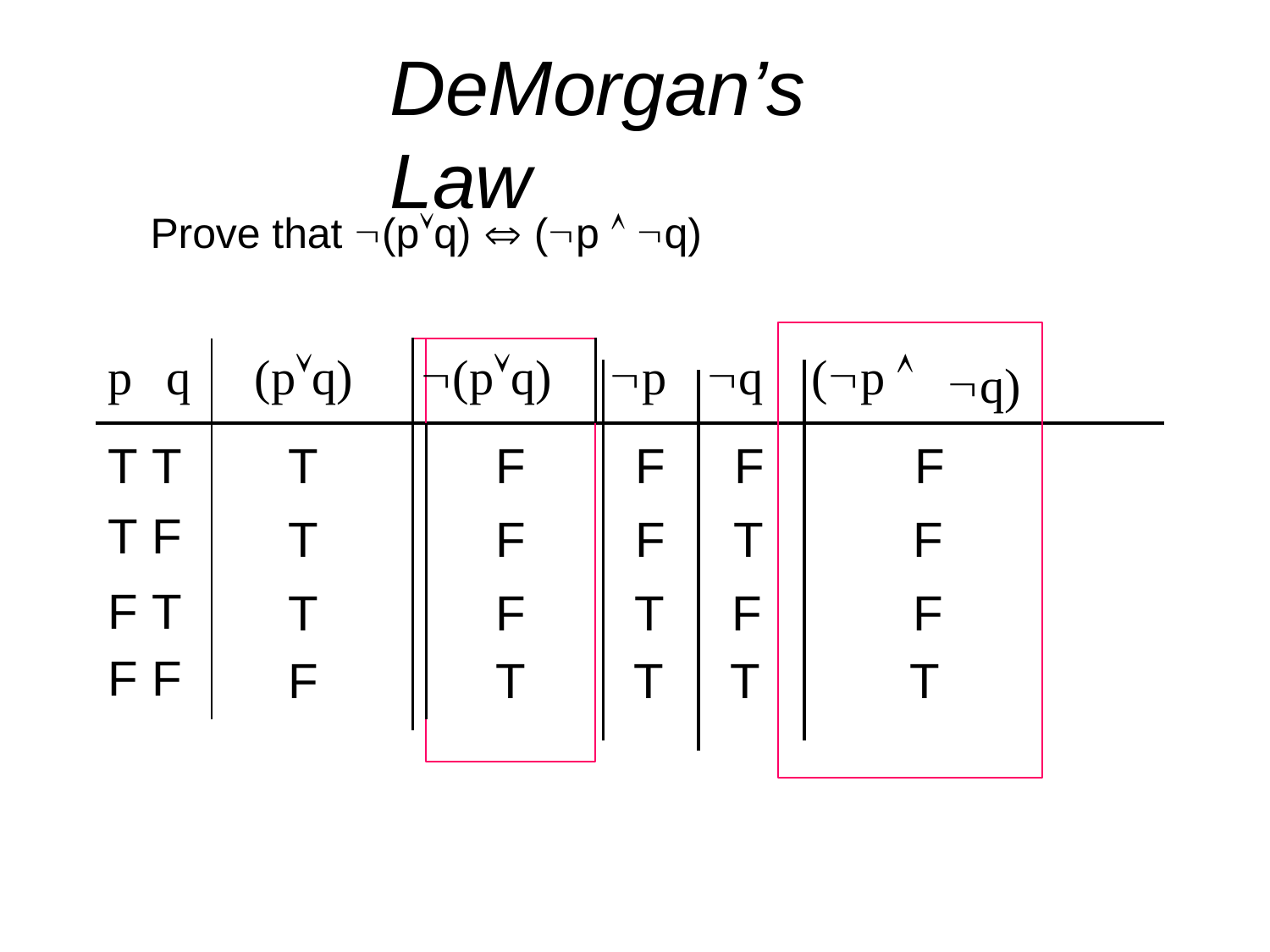

# DeMorgan’s Law
Prove that ¬(p∨q) ⇔ (¬p ∧ ¬q)

¬q)

| p q | (p∨q) | ¬(p∨q) |  |  | ¬p | ¬q |  | (¬p ∧ |
| --- | --- | --- | --- | --- | --- | --- | --- | --- |
| T T | T |  | F |  | F | F |  | F |
| T F | T |  | F |  | F | T |  | F |
| F T | T |  | F |  | T | F |  | F |
| F F | F |  | T |  | T | T |  | T |